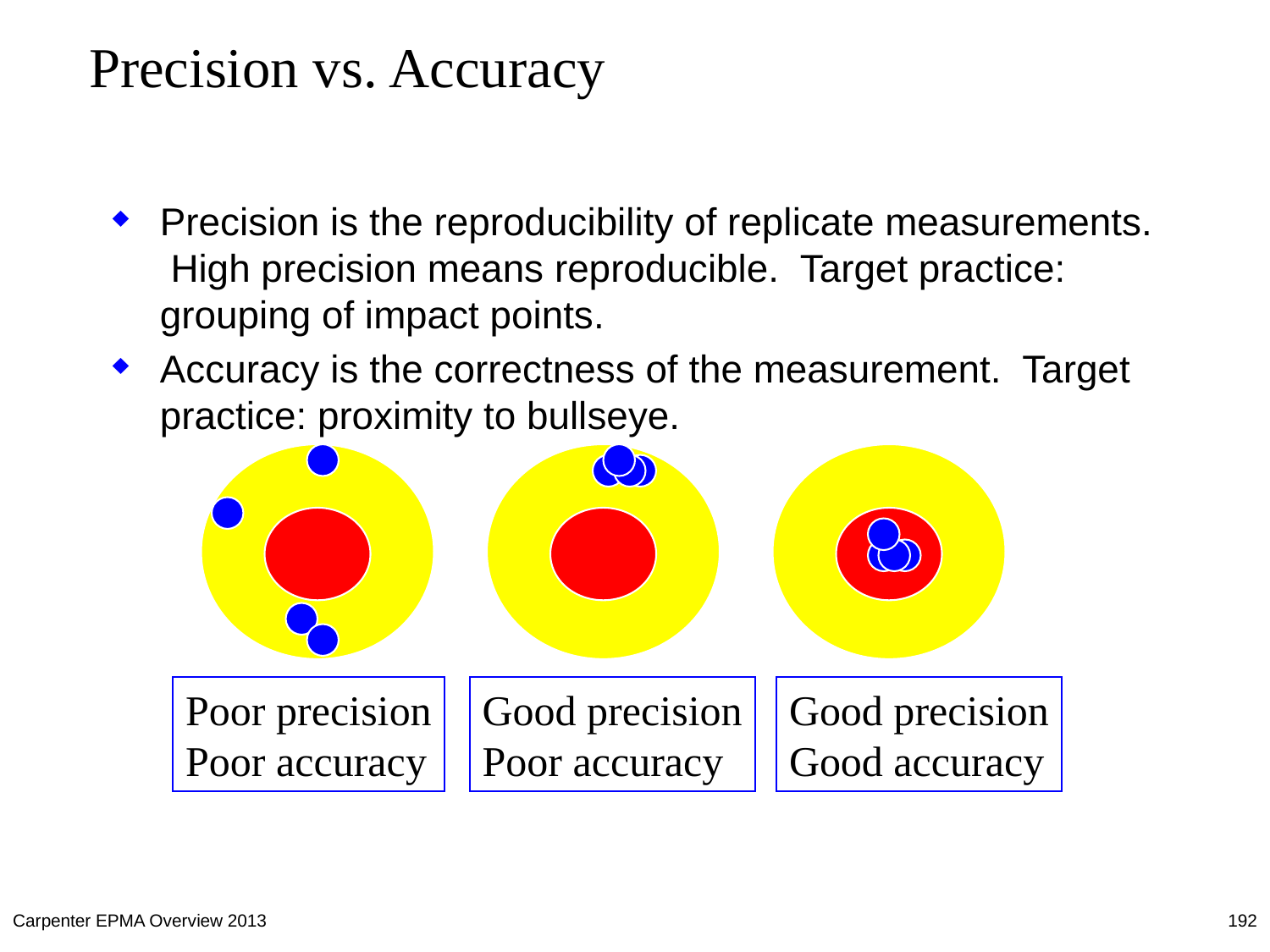

# Precision vs. Accuracy
Precision is the reproducibility of replicate measurements.  High precision means reproducible.  Target practice: grouping of impact points.
Accuracy is the correctness of the measurement.  Target practice: proximity to bullseye.

Poor precision
Poor accuracy
Good precision
Poor accuracy
Good precision
Good accuracy
Carpenter EPMA Overview 2013
192